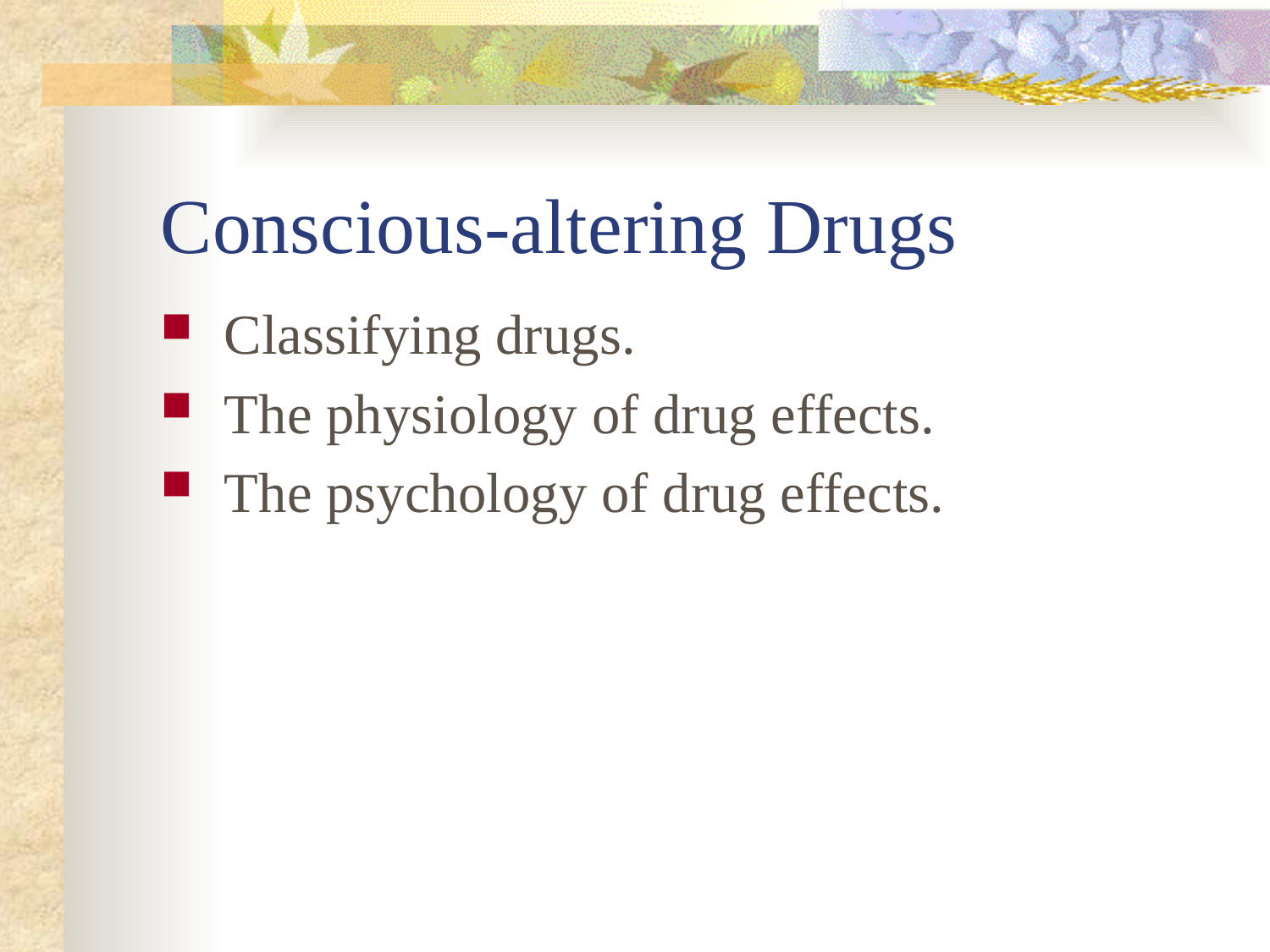

# Conscious-altering Drugs
Classifying drugs.
The physiology of drug effects.
The psychology of drug effects.